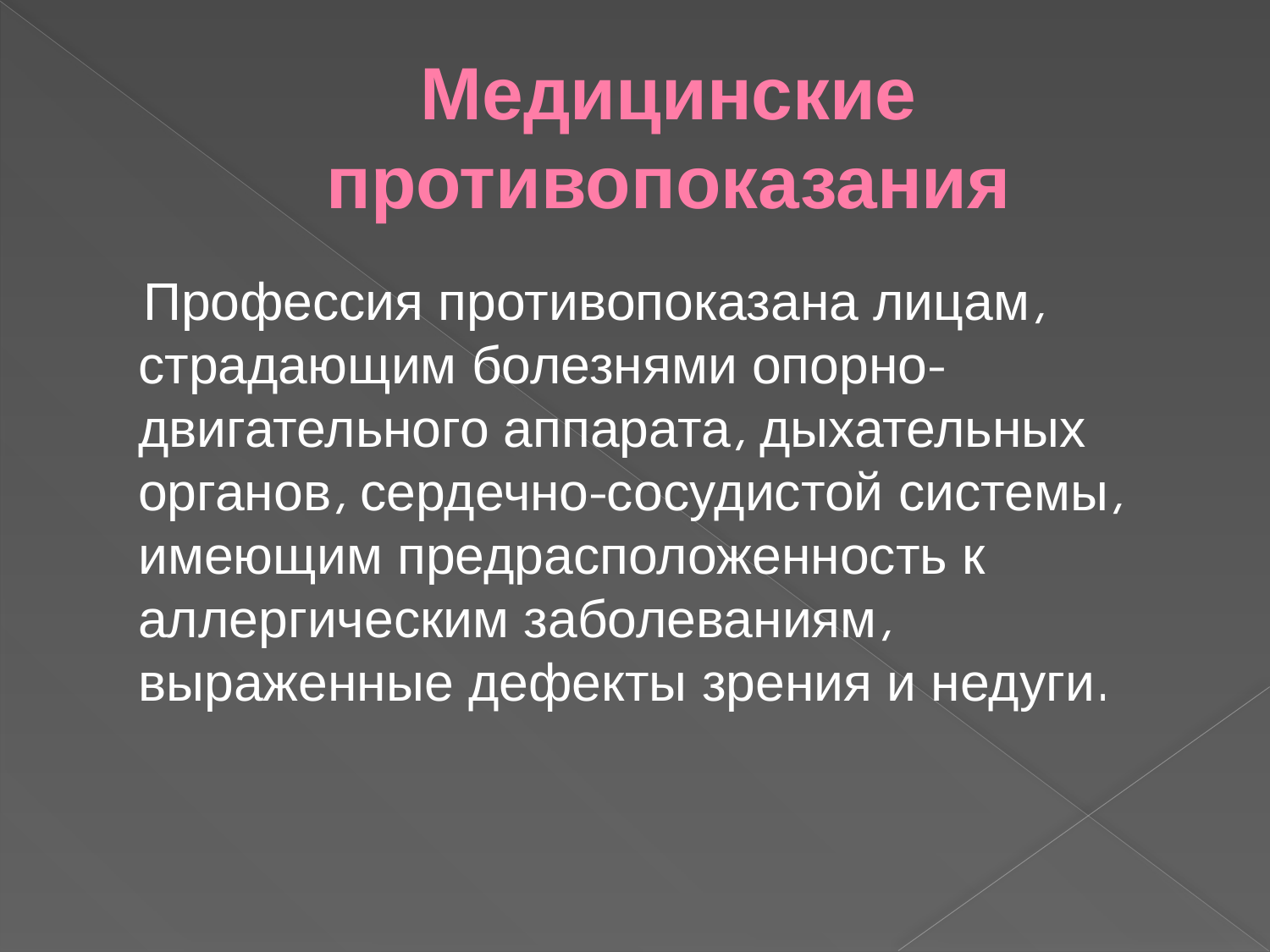

# Медицинские противопоказания
    Профессия противопоказана лицам, страдающим болезнями опорно-двигательного аппарата, дыхательных органов, сердечно-сосудистой системы, имеющим предрасположенность к аллергическим заболеваниям, выраженные дефекты зрения и недуги.